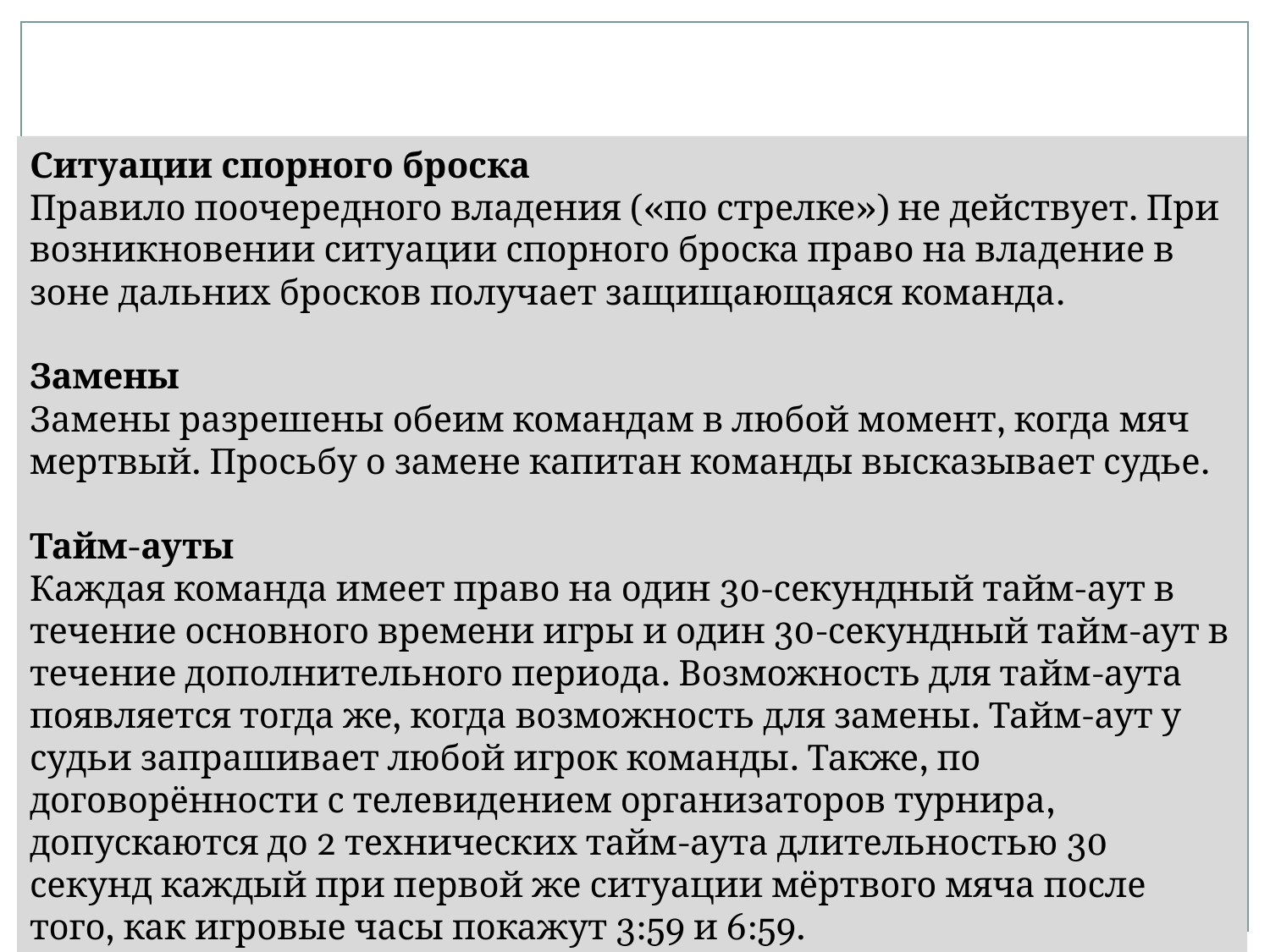

Ситуации спорного броска
Правило поочередного владения («по стрелке») не действует. При возникновении ситуации спорного броска право на владение в зоне дальних бросков получает защищающаяся команда.

Замены
Замены разрешены обеим командам в любой момент, когда мяч мертвый. Просьбу о замене капитан команды высказывает судье.

Тайм-ауты
Каждая команда имеет право на один 30-секундный тайм-аут в течение основного времени игры и один 30-секундный тайм-аут в течение дополнительного периода. Возможность для тайм-аута появляется тогда же, когда возможность для замены. Тайм-аут у судьи запрашивает любой игрок команды. Также, по договорённости с телевидением организаторов турнира, допускаются до 2 технических тайм-аута длительностью 30 секунд каждый при первой же ситуации мёртвого мяча после того, как игровые часы покажут 3:59 и 6:59.